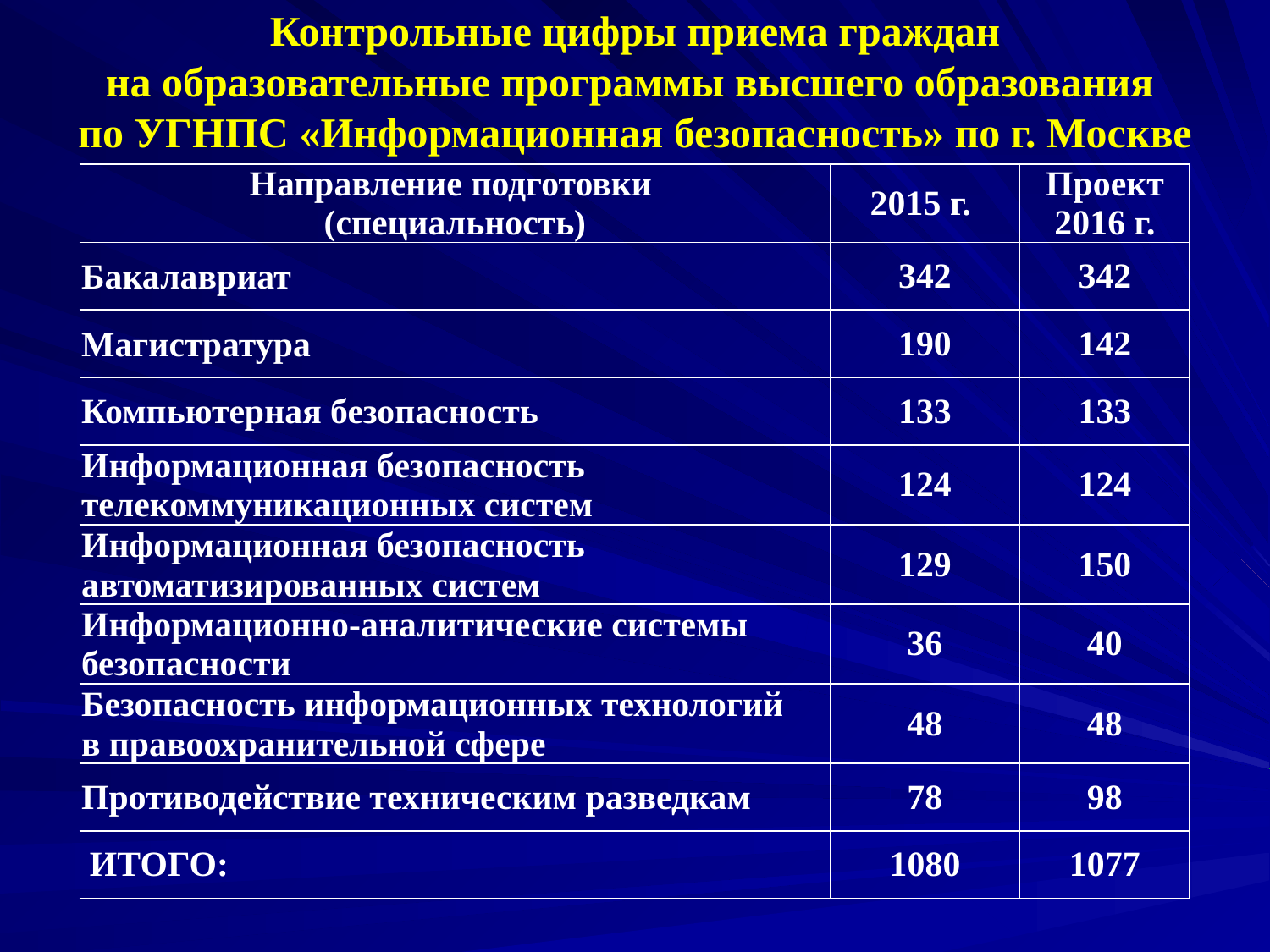

Контрольные цифры приема граждан
на образовательные программы высшего образования
по УГНПС «Информационная безопасность» по г. Москве
| Направление подготовки (специальность) | 2015 г. | Проект 2016 г. |
| --- | --- | --- |
| Бакалавриат | 342 | 342 |
| Магистратура | 190 | 142 |
| Компьютерная безопасность | 133 | 133 |
| Информационная безопасность телекоммуникационных систем | 124 | 124 |
| Информационная безопасность автоматизированных систем | 129 | 150 |
| Информационно-аналитические системы безопасности | 36 | 40 |
| Безопасность информационных технологий в правоохранительной сфере | 48 | 48 |
| Противодействие техническим разведкам | 78 | 98 |
| ИТОГО: | 1080 | 1077 |